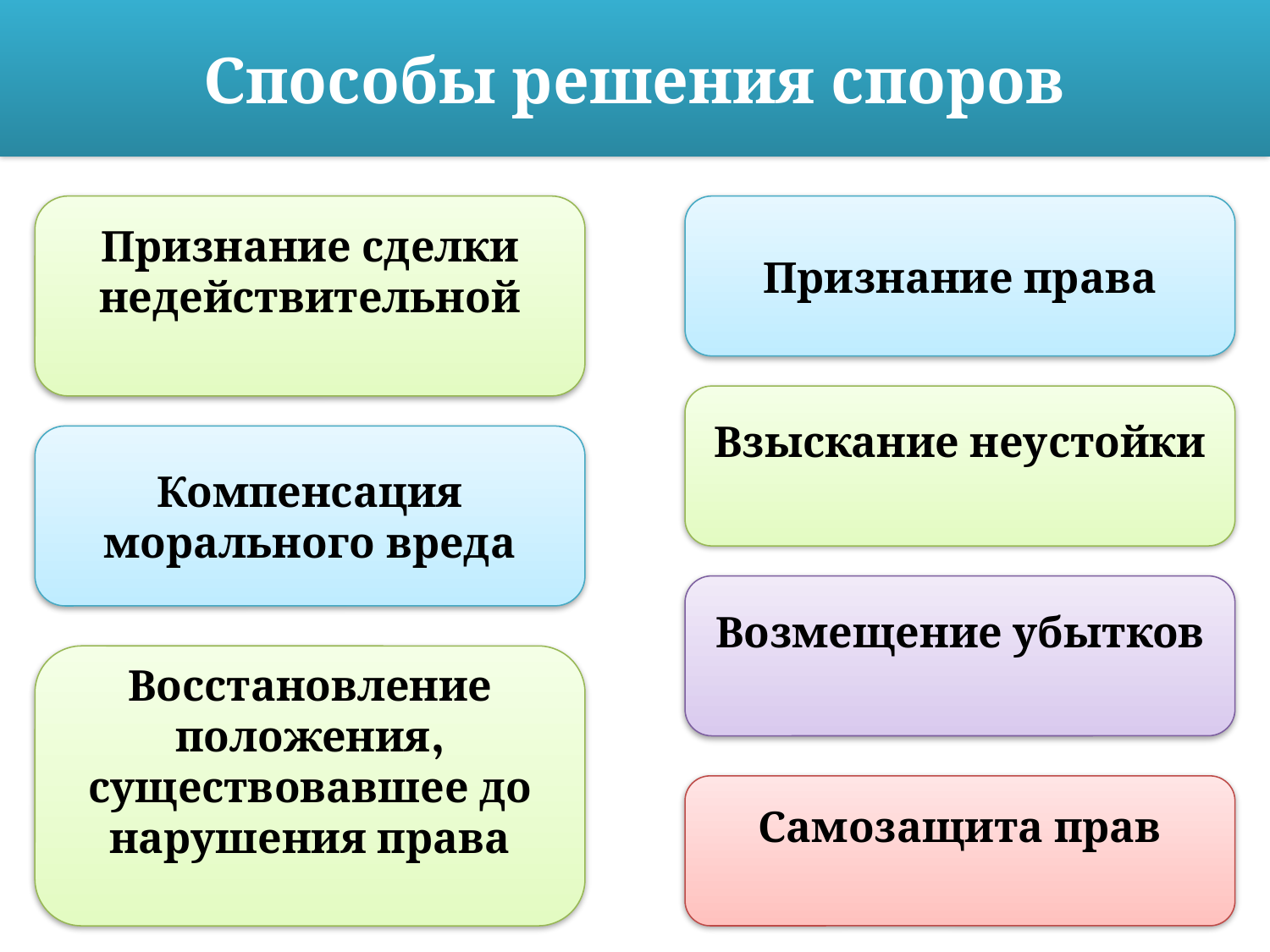

Способы решения споров
Признание сделки недействительной

Признание права
Взыскание неустойки

Компенсация морального вреда
Возмещение убытков

Восстановление положения, существовавшее до нарушения права

Самозащита прав